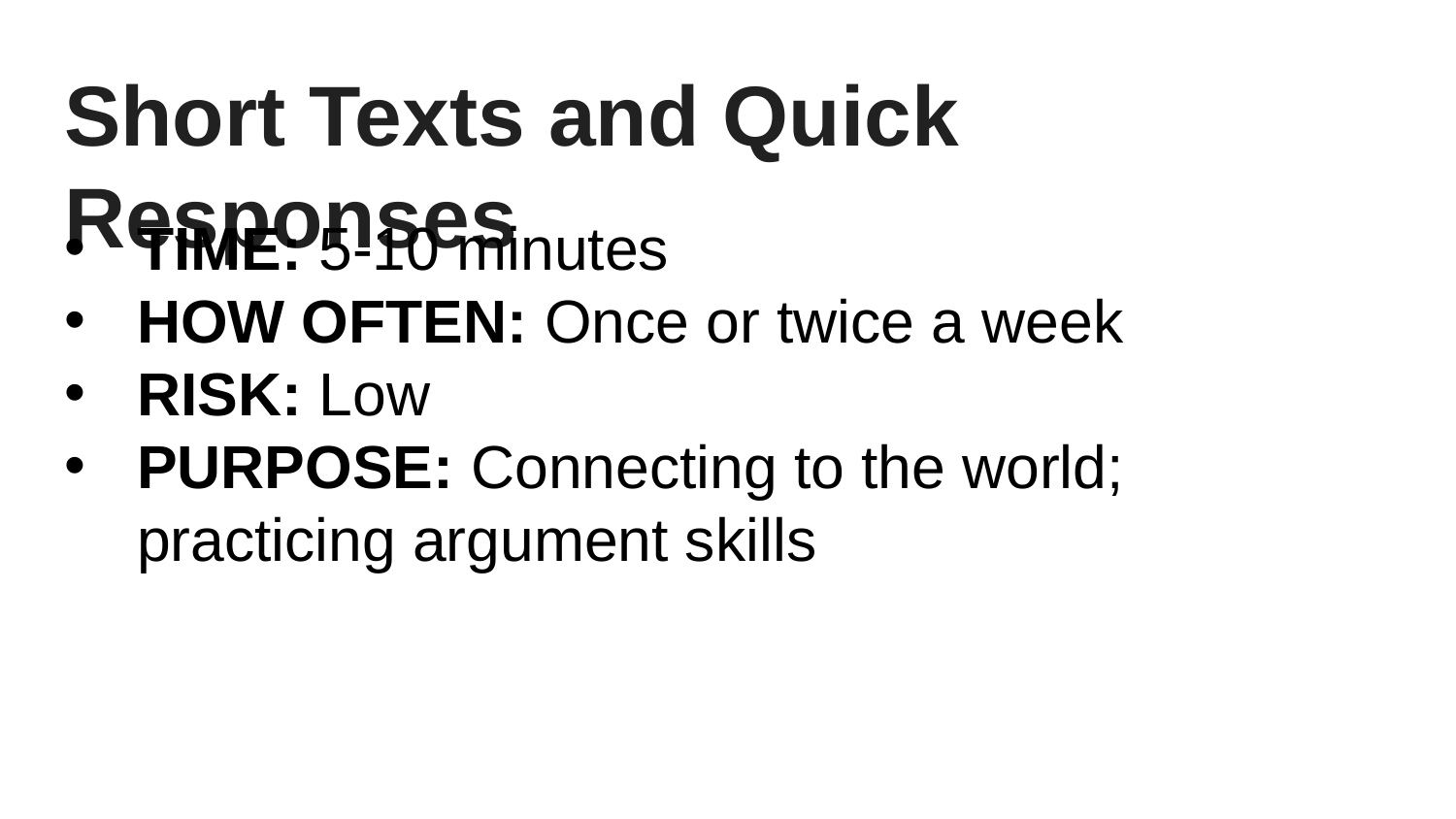

# Short Texts and Quick Responses
TIME: 5-10 minutes
HOW OFTEN: Once or twice a week
RISK: Low
PURPOSE: Connecting to the world; practicing argument skills